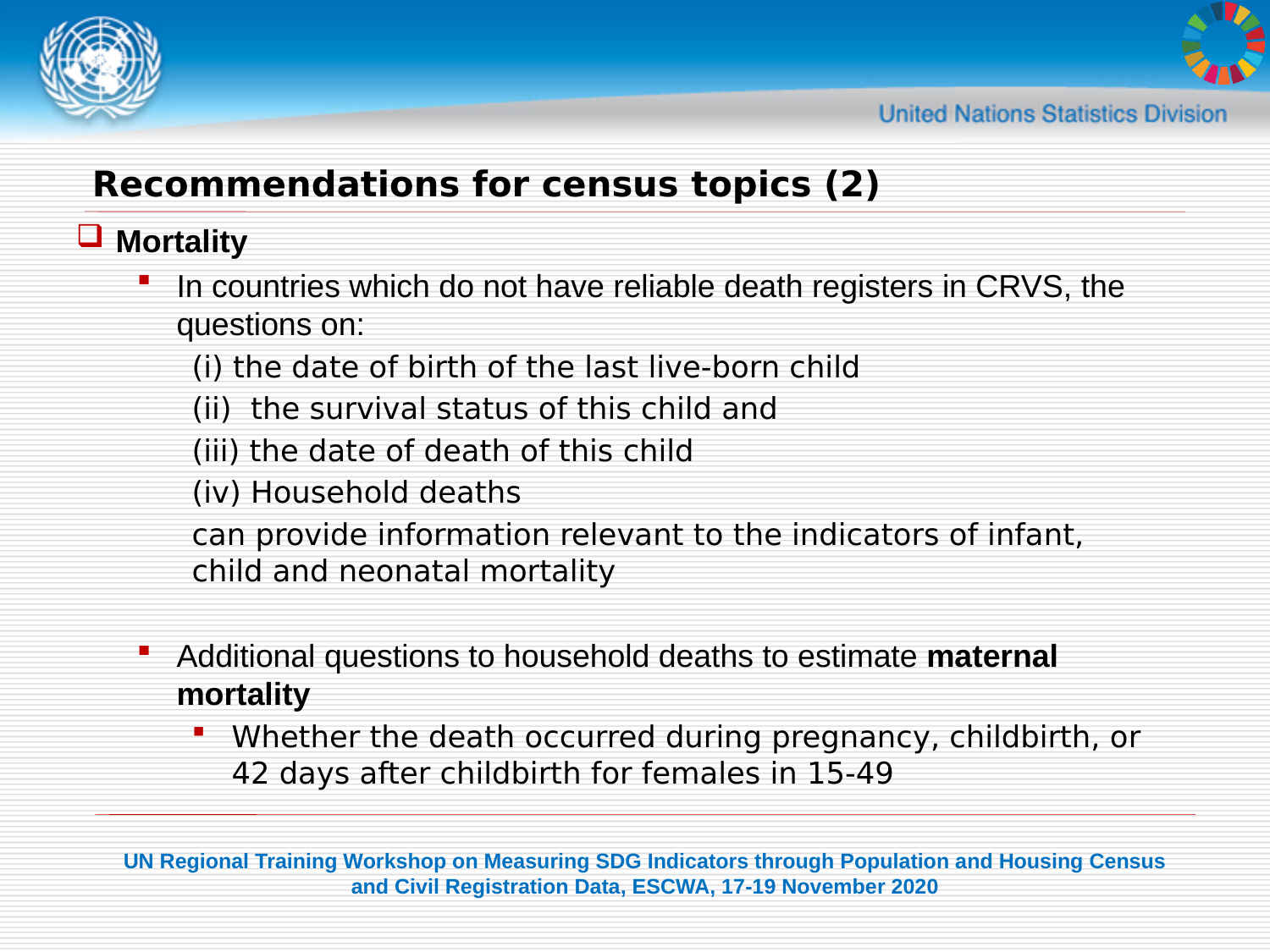

# Recommendations for census topics (2)
Mortality
In countries which do not have reliable death registers in CRVS, the questions on:
(i) the date of birth of the last live-born child
(ii)  the survival status of this child and
(iii) the date of death of this child
(iv) Household deaths
can provide information relevant to the indicators of infant, child and neonatal mortality

Additional questions to household deaths to estimate maternal mortality
Whether the death occurred during pregnancy, childbirth, or 42 days after childbirth for females in 15-49